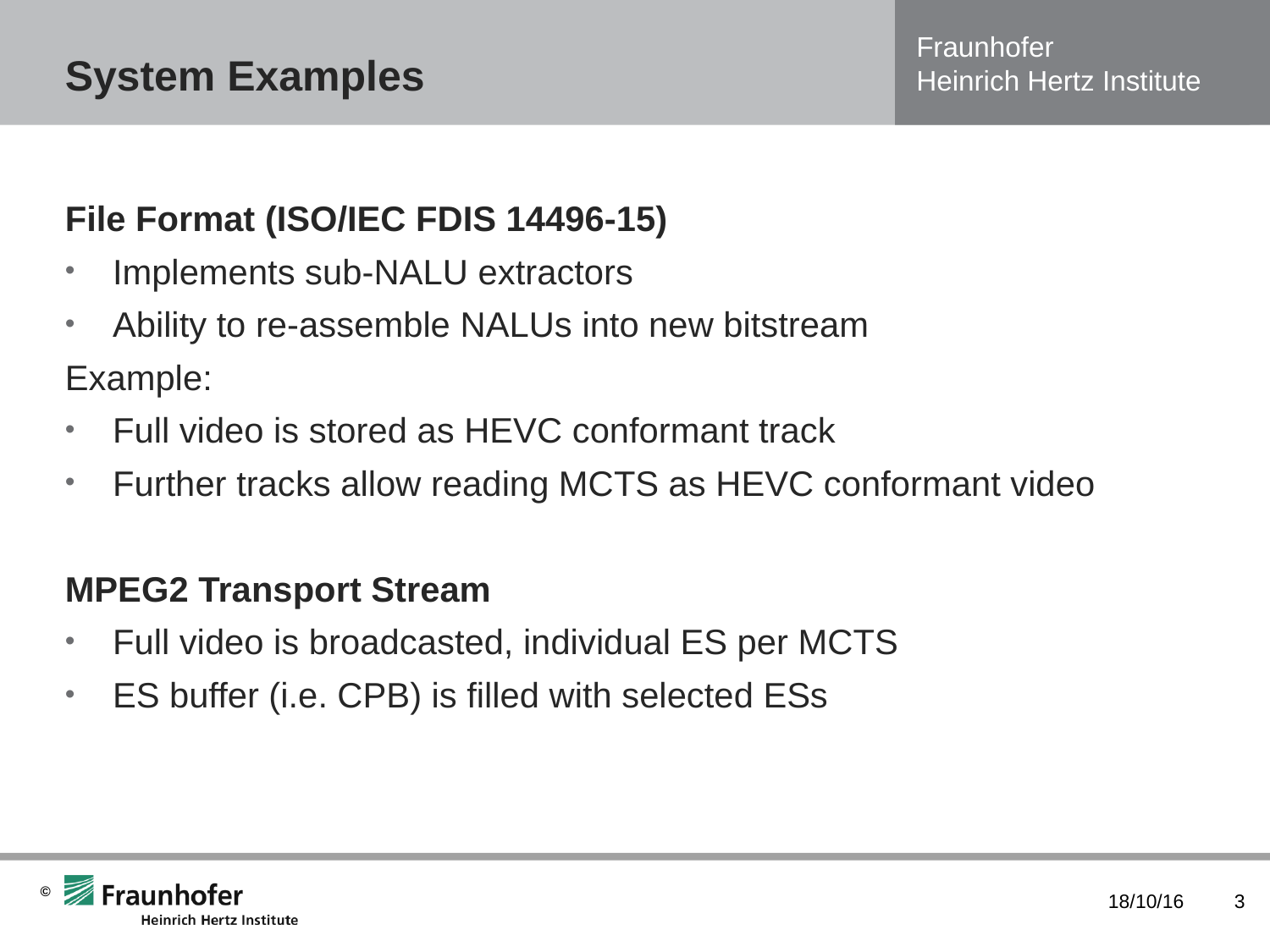

# System Examples
File Format (ISO/IEC FDIS 14496-15)
Implements sub-NALU extractors
Ability to re-assemble NALUs into new bitstream
Example:
Full video is stored as HEVC conformant track
Further tracks allow reading MCTS as HEVC conformant video

MPEG2 Transport Stream
Full video is broadcasted, individual ES per MCTS
ES buffer (i.e. CPB) is filled with selected ESs

18/10/16
3